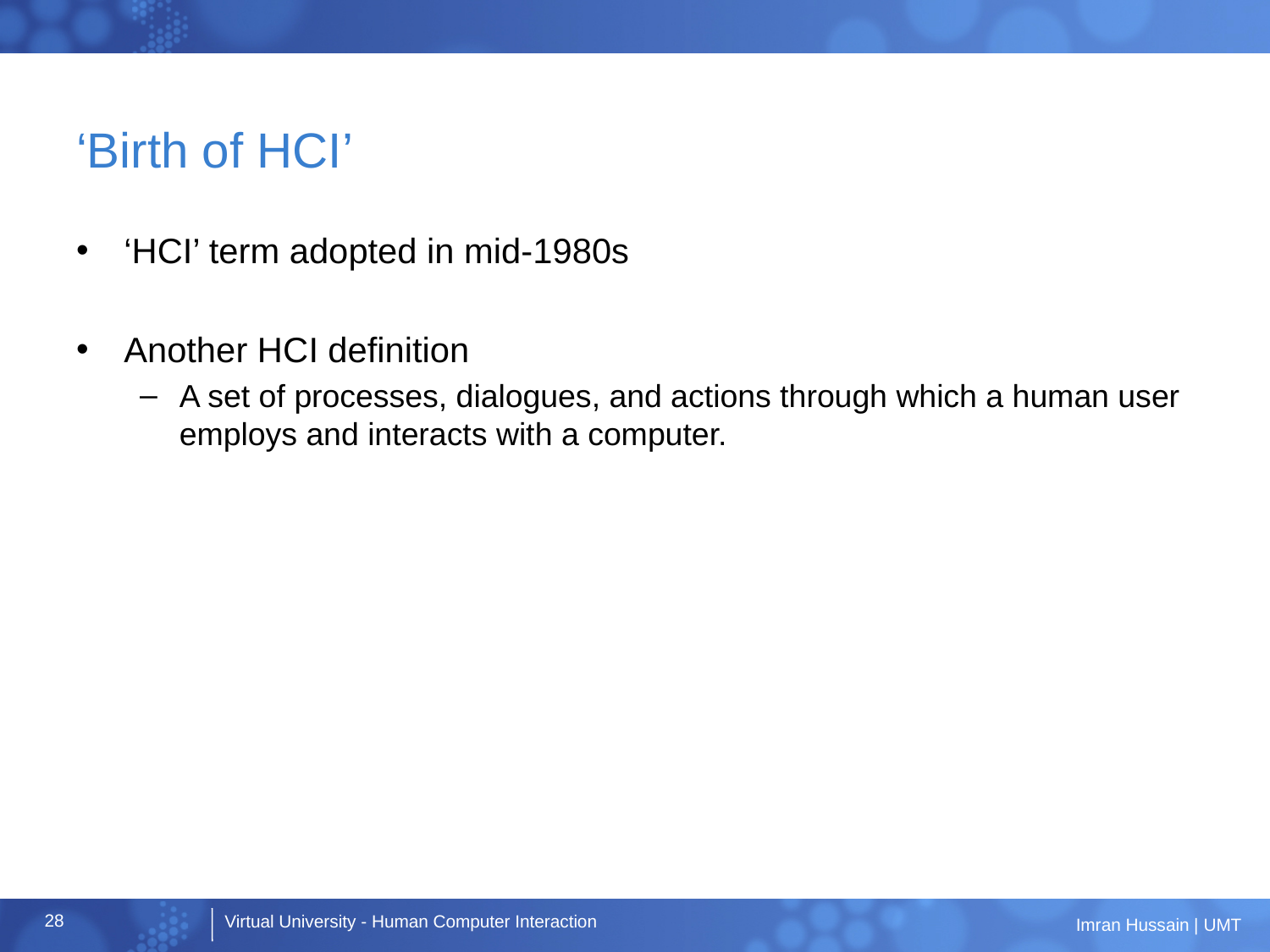

# ‘Birth of HCI’
‘HCI’ term adopted in mid-1980s

Another HCI definition
A set of processes, dialogues, and actions through which a human user employs and interacts with a computer.